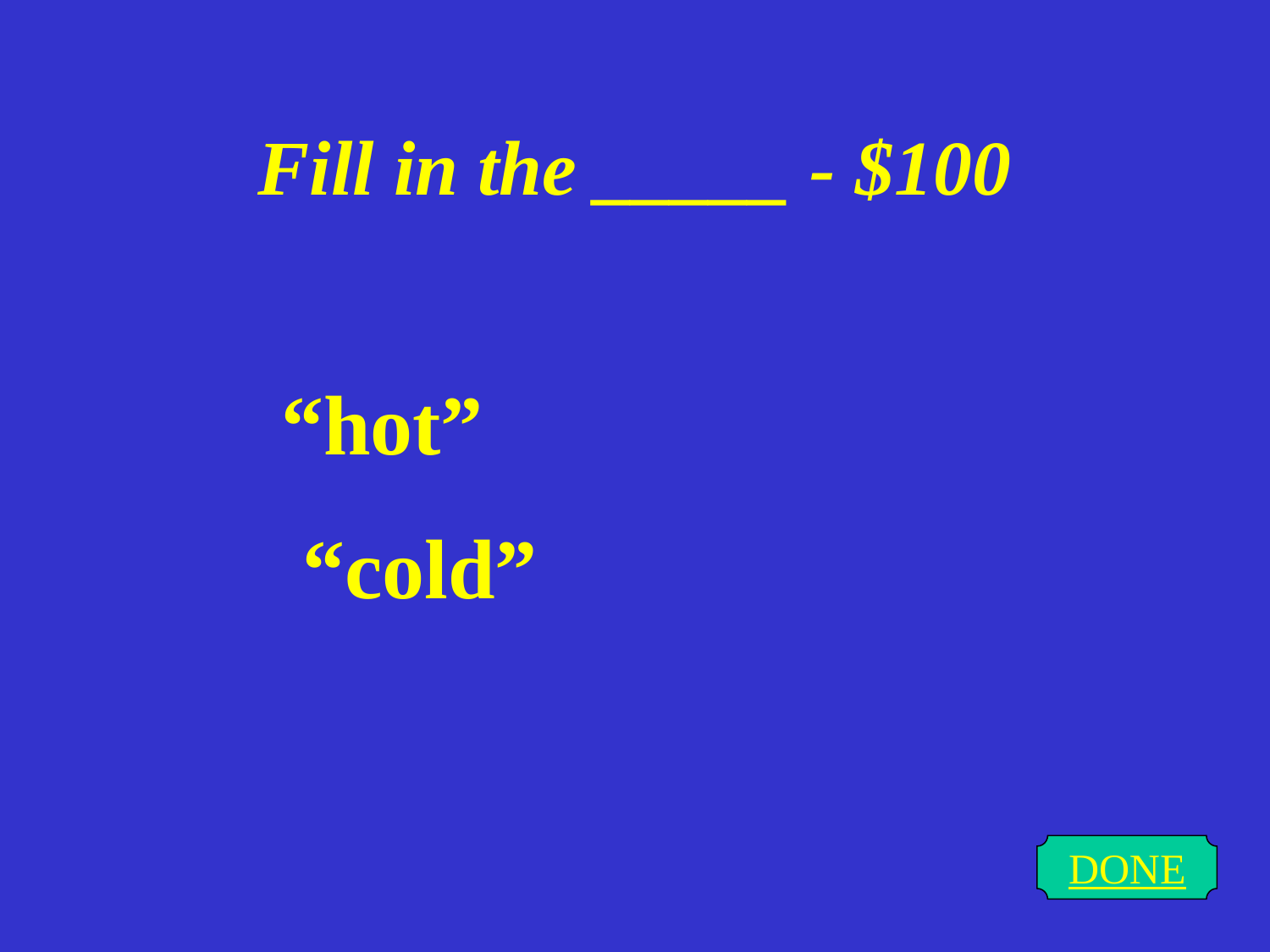

# Fill in the _____ - $100
“hot”
 “cold”

DONE